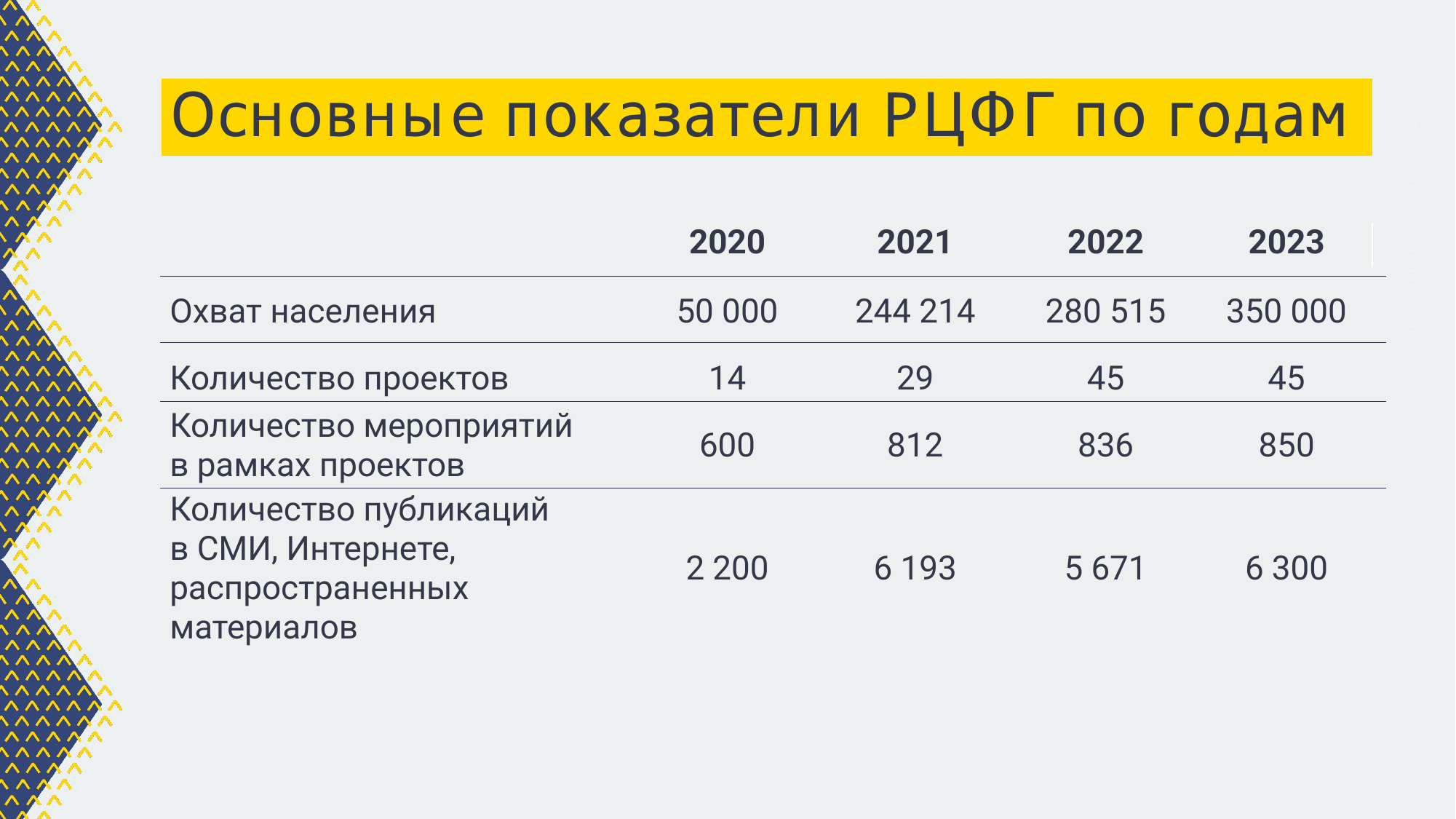

# Основные показатели РЦФГ по годам
|  | 2020 | 2021 | 2022 | 2023 |
| --- | --- | --- | --- | --- |
| Охват населения | 50 000 | 244 214 | 280 515 | 350 000 |
| Количество проектов | 14 | 29 | 45 | 45 |
| Количество мероприятий в рамках проектов | 600 | 812 | 836 | 850 |
| Количество публикаций в СМИ, Интернете, распространенных материалов | 2 200 | 6 193 | 5 671 | 6 300 |
дом финансового просвещения